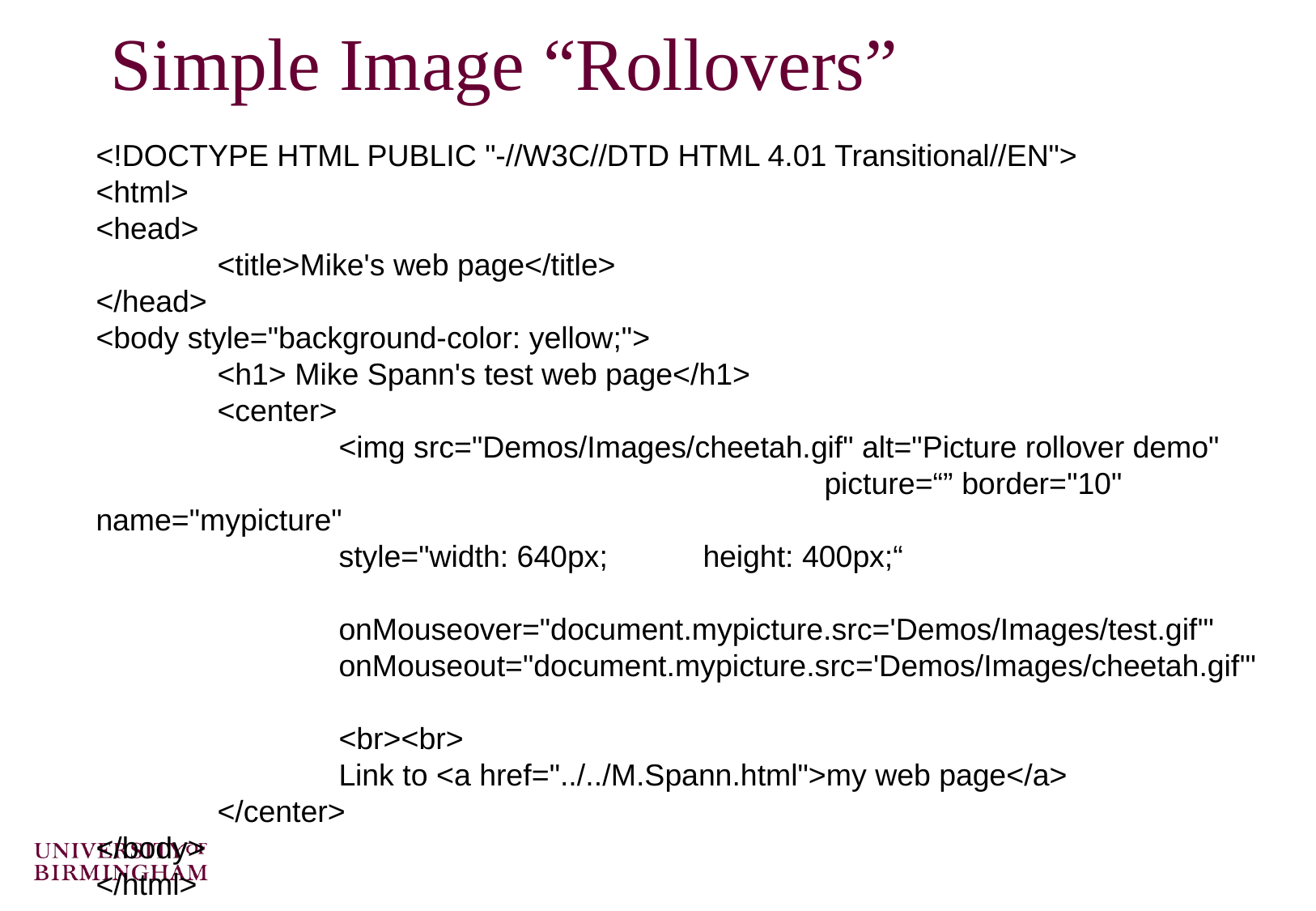

# Simple Image “Rollovers”
<!DOCTYPE HTML PUBLIC "-//W3C//DTD HTML 4.01 Transitional//EN">
<html>
<head>
	<title>Mike's web page</title>
</head>
<body style="background-color: yellow;">
	<h1> Mike Spann's test web page</h1>
	<center>
		<img src="Demos/Images/cheetah.gif" alt="Picture rollover demo" 						picture=“” border="10" name="mypicture"
		style="width: 640px; 	height: 400px;“

		onMouseover="document.mypicture.src='Demos/Images/test.gif'"
		onMouseout="document.mypicture.src='Demos/Images/cheetah.gif'"

		<br><br>
		Link to <a href="../../M.Spann.html">my web page</a>
	</center>
</body>
</html>